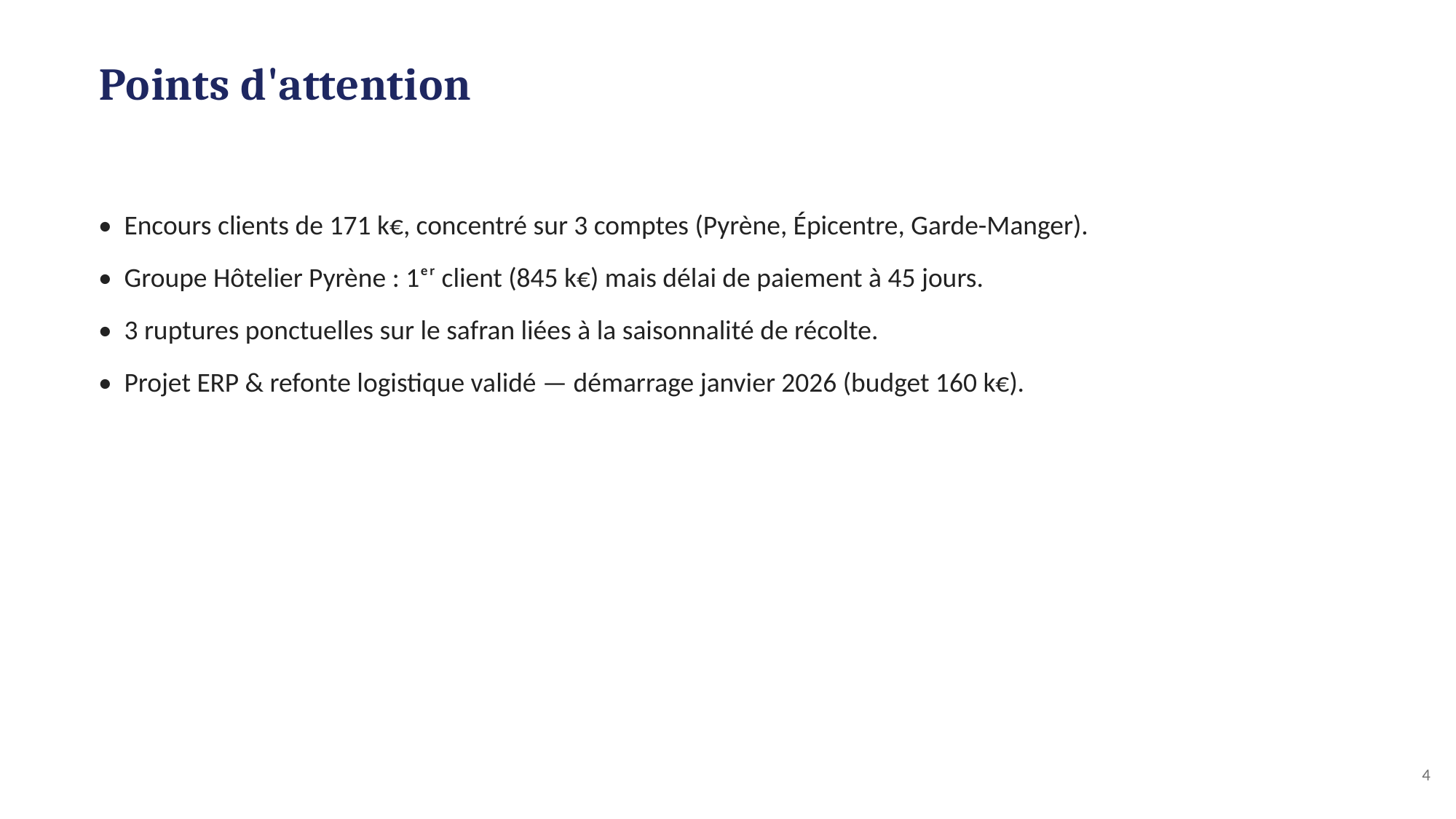

Points d'attention
•  Encours clients de 171 k€, concentré sur 3 comptes (Pyrène, Épicentre, Garde-Manger).
•  Groupe Hôtelier Pyrène : 1ᵉʳ client (845 k€) mais délai de paiement à 45 jours.
•  3 ruptures ponctuelles sur le safran liées à la saisonnalité de récolte.
•  Projet ERP & refonte logistique validé — démarrage janvier 2026 (budget 160 k€).
4